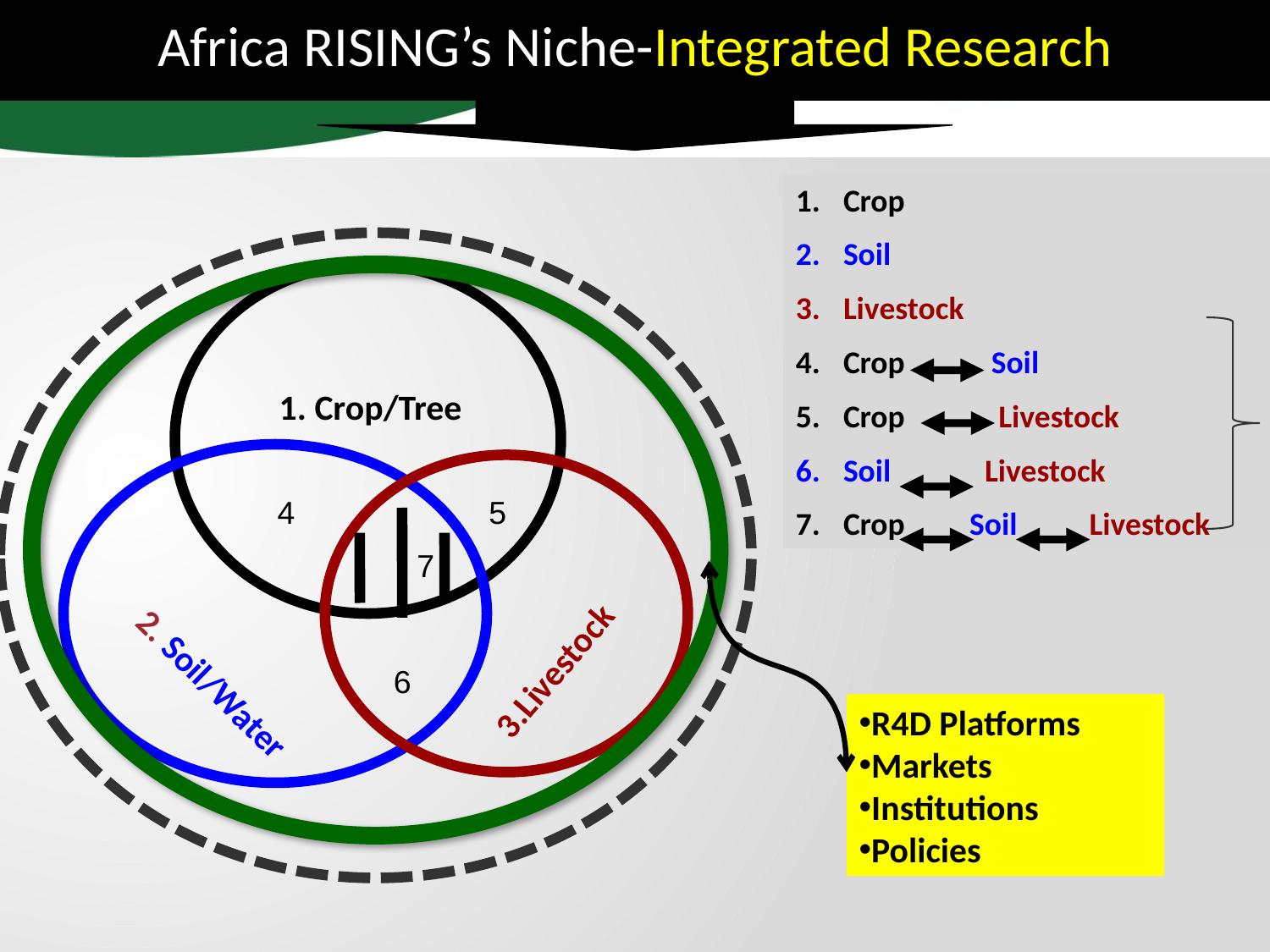

Africa RISING’s Niche-Integrated Research
Crop
Soil
Livestock
Crop            Soil
Crop             Livestock
Soil             Livestock
Crop         Soil          Livestock

1. Crop/Tree

4
5

7

3.Livestock
2. Soil/Water
6
R4D Platforms
Markets
Institutions
Policies